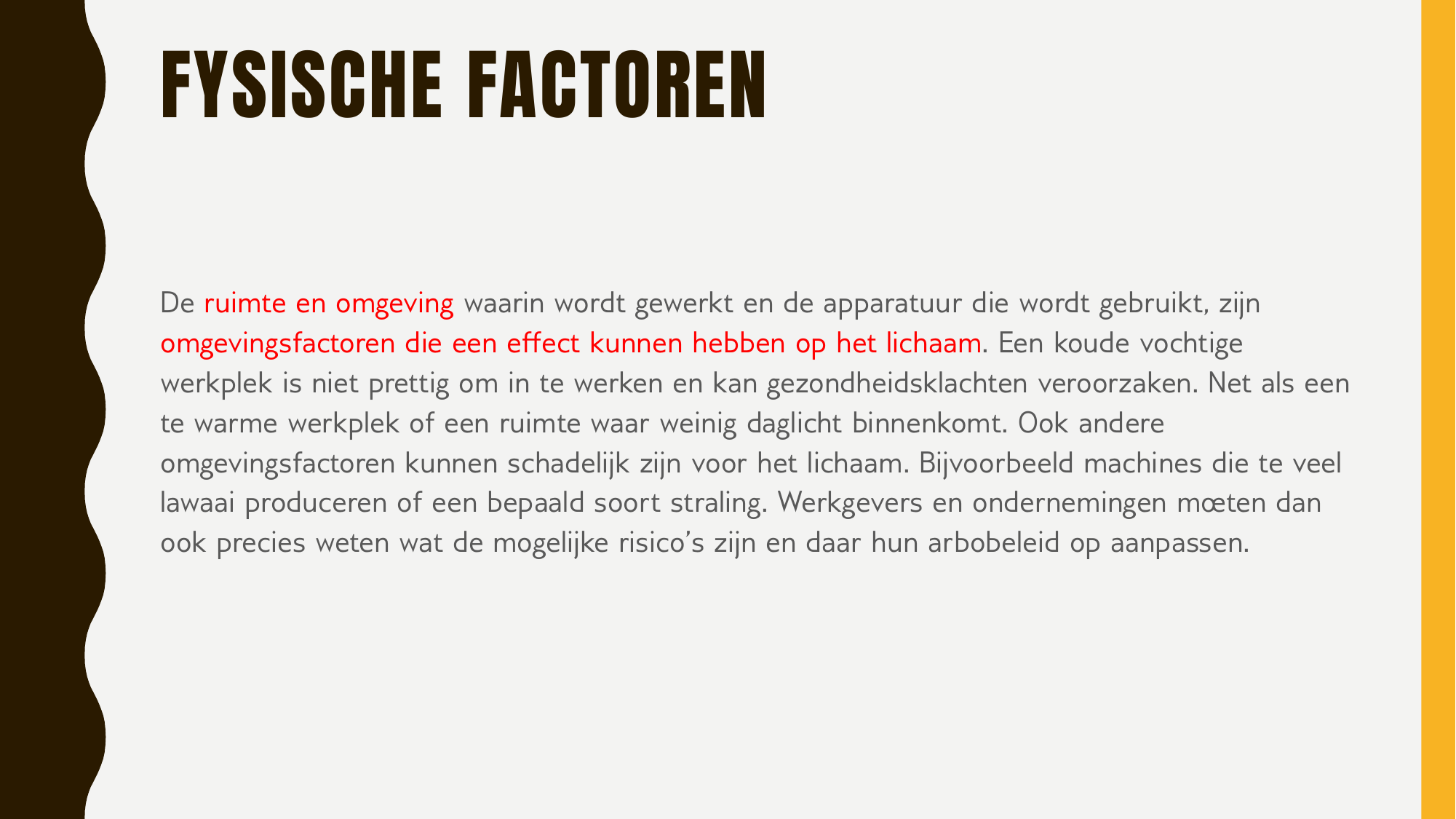

# Fysische factoren
De ruimte en omgeving waarin wordt gewerkt en de apparatuur die wordt gebruikt, zijn omgevingsfactoren die een effect kunnen hebben op het lichaam. Een koude vochtige werkplek is niet prettig om in te werken en kan gezondheidsklachten veroorzaken. Net als een te warme werkplek of een ruimte waar weinig daglicht binnenkomt. Ook andere omgevingsfactoren kunnen schadelijk zijn voor het lichaam. Bijvoorbeeld machines die te veel lawaai produceren of een bepaald soort straling. Werkgevers en ondernemingen moeten dan ook precies weten wat de mogelijke risico’s zijn en daar hun arbobeleid op aanpassen.